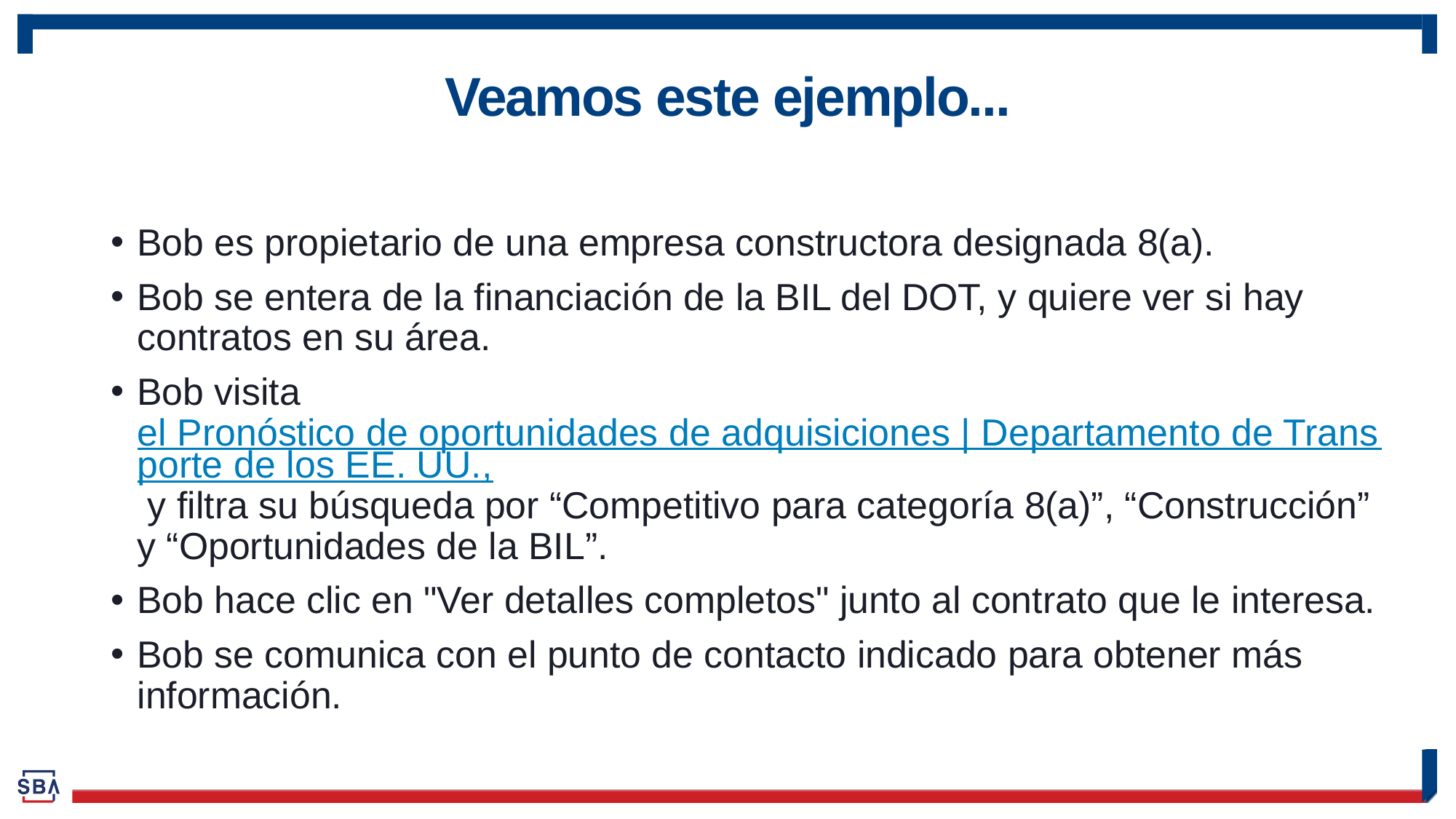

# Veamos este ejemplo...
Bob es propietario de una empresa constructora designada 8(a).
Bob se entera de la financiación de la BIL del DOT, y quiere ver si hay contratos en su área.
Bob visita el Pronóstico de oportunidades de adquisiciones | Departamento de Transporte de los EE. UU., y filtra su búsqueda por “Competitivo para categoría 8(a)”, “Construcción” y “Oportunidades de la BIL”.
Bob hace clic en "Ver detalles completos" junto al contrato que le interesa.
Bob se comunica con el punto de contacto indicado para obtener más información.